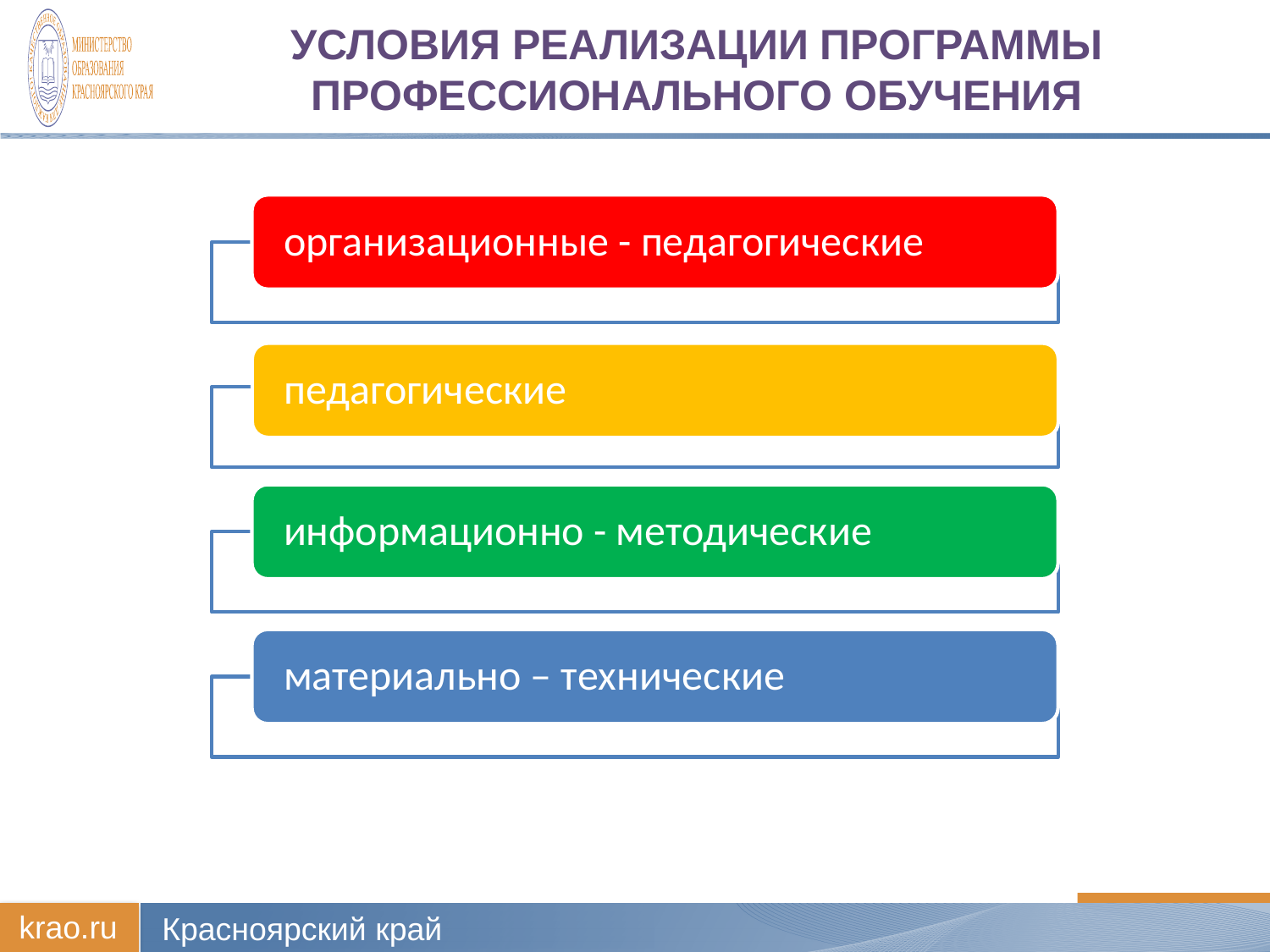

# Условия Реализации программы профессионального обучения

организационные - педагогические
педагогические
информационно - методические
материально – технические